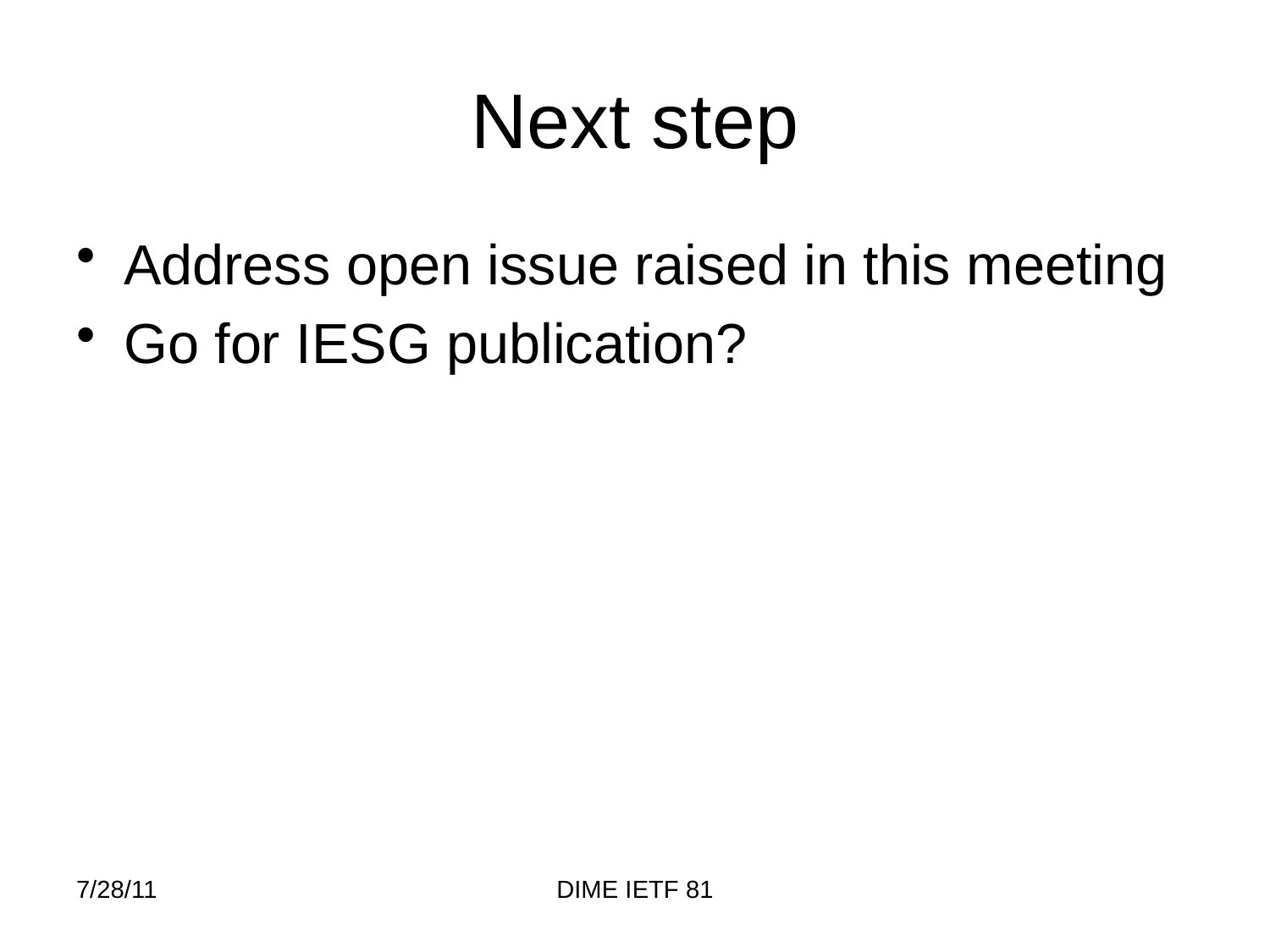

# Next step
Address open issue raised in this meeting
Go for IESG publication?

7/28/11
DIME IETF 81